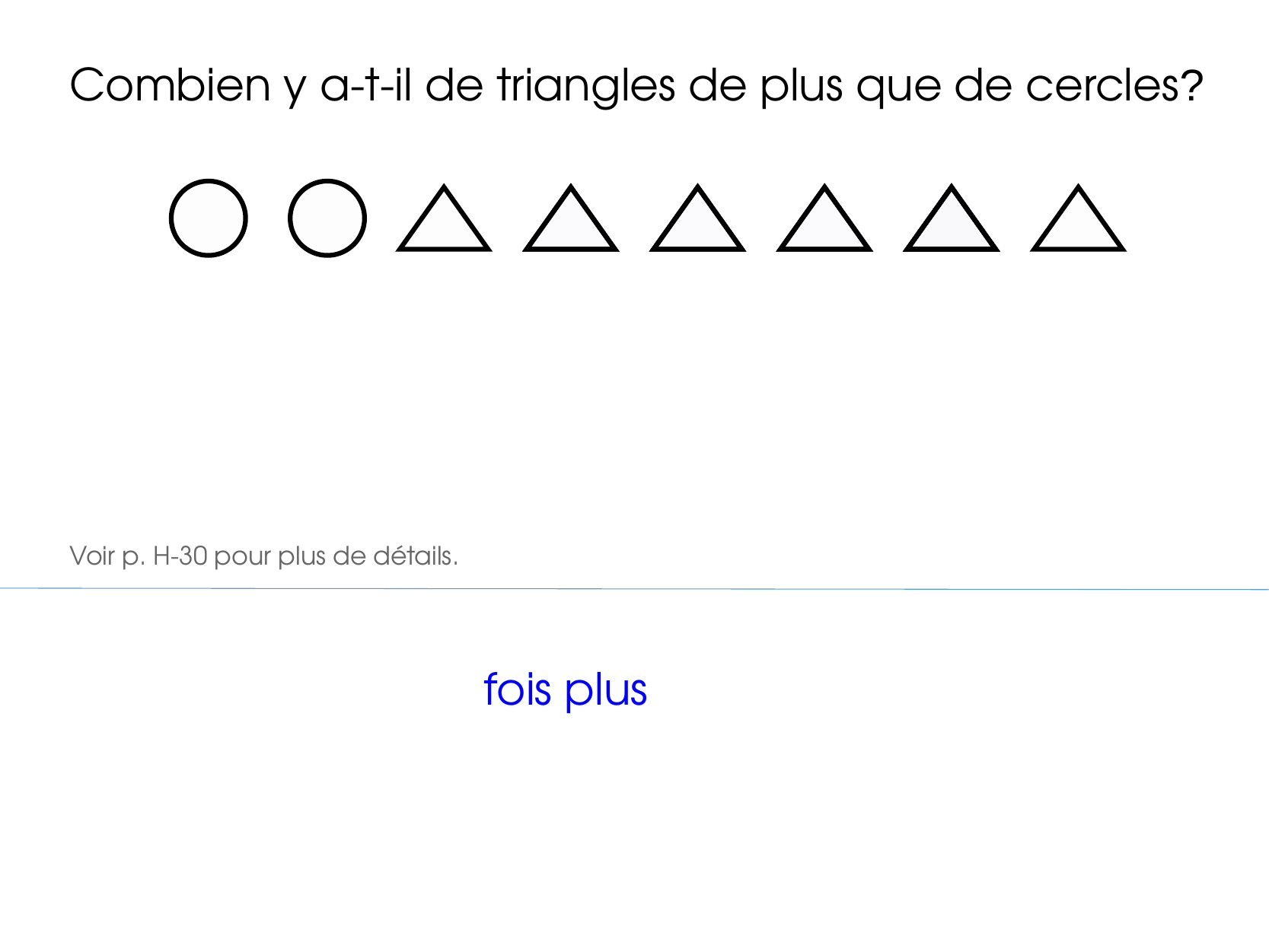

Combien y a-t-il de triangles de plus que de cercles?

Voir p. H-30 pour plus de détails.
fois plus